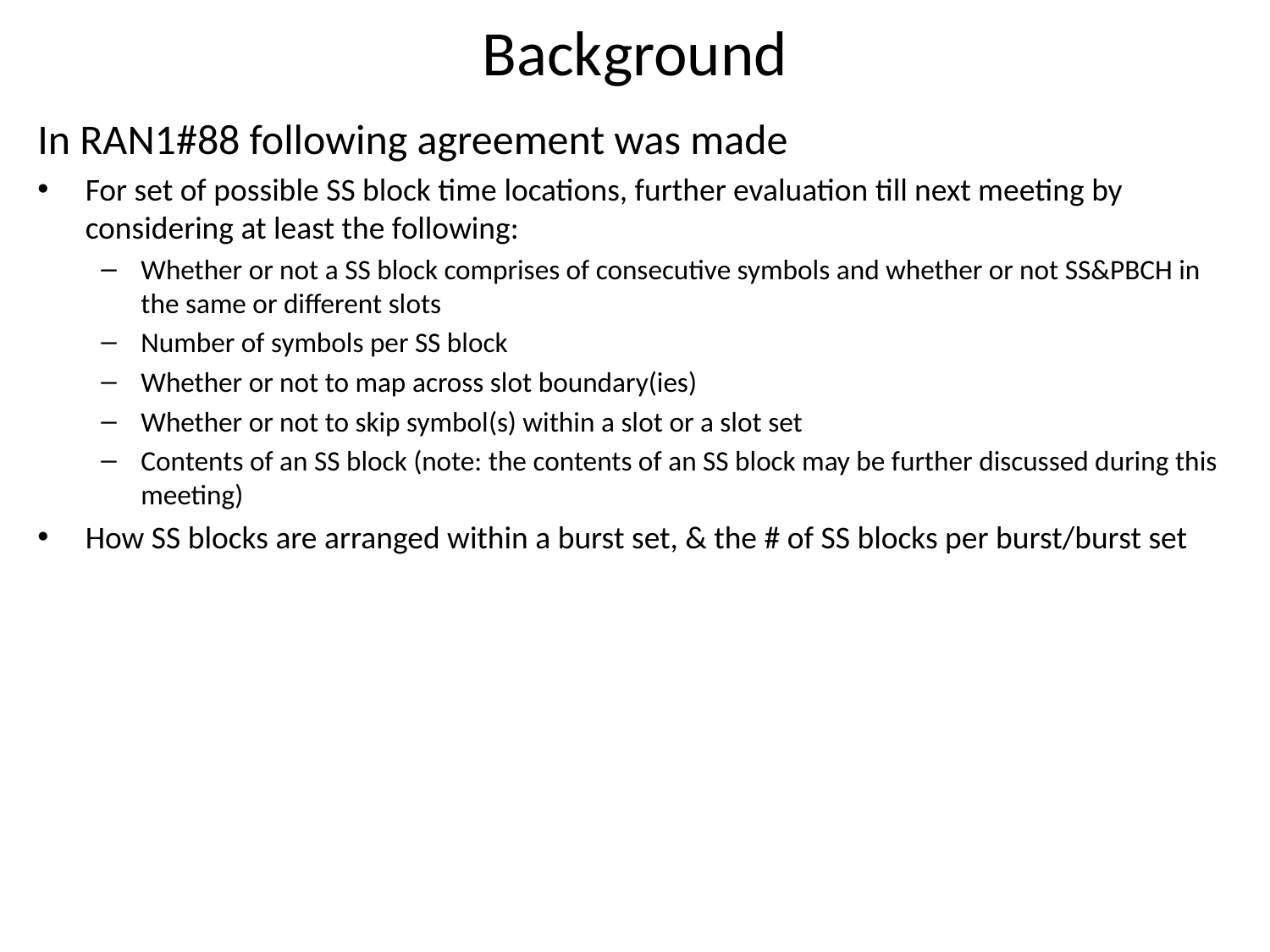

# Background
In RAN1#88 following agreement was made
For set of possible SS block time locations, further evaluation till next meeting by considering at least the following:
Whether or not a SS block comprises of consecutive symbols and whether or not SS&PBCH in the same or different slots
Number of symbols per SS block
Whether or not to map across slot boundary(ies)
Whether or not to skip symbol(s) within a slot or a slot set
Contents of an SS block (note: the contents of an SS block may be further discussed during this meeting)
How SS blocks are arranged within a burst set, & the # of SS blocks per burst/burst set